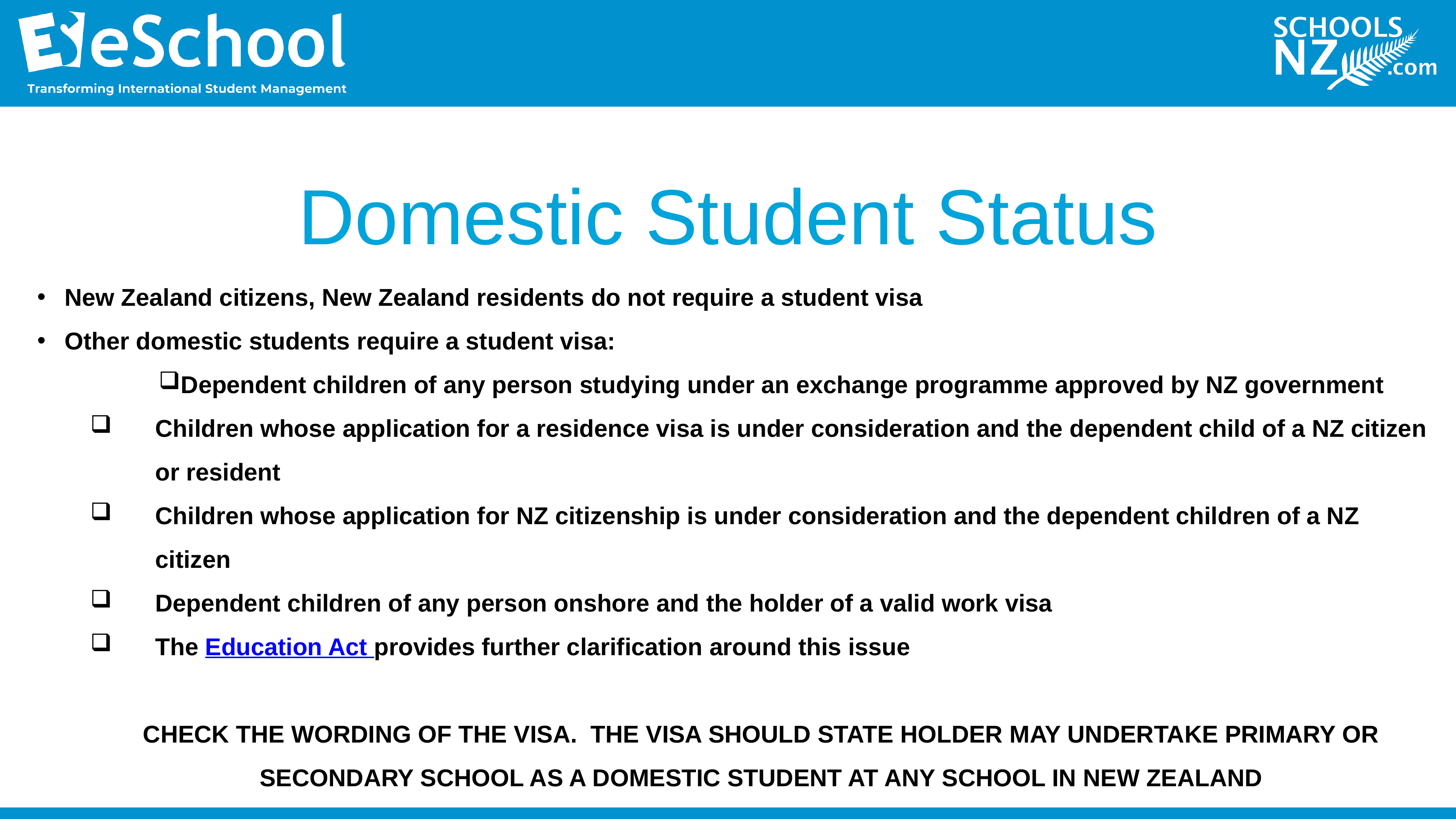

# Domestic Student Status
New Zealand citizens, New Zealand residents do not require a student visa
Other domestic students require a student visa:
Dependent children of any person studying under an exchange programme approved by NZ government
Children whose application for a residence visa is under consideration and the dependent child of a NZ citizen or resident
Children whose application for NZ citizenship is under consideration and the dependent children of a NZ citizen
Dependent children of any person onshore and the holder of a valid work visa
The Education Act provides further clarification around this issue

CHECK THE WORDING OF THE VISA.  THE VISA SHOULD STATE HOLDER MAY UNDERTAKE PRIMARY OR SECONDARY SCHOOL AS A DOMESTIC STUDENT AT ANY SCHOOL IN NEW ZEALAND